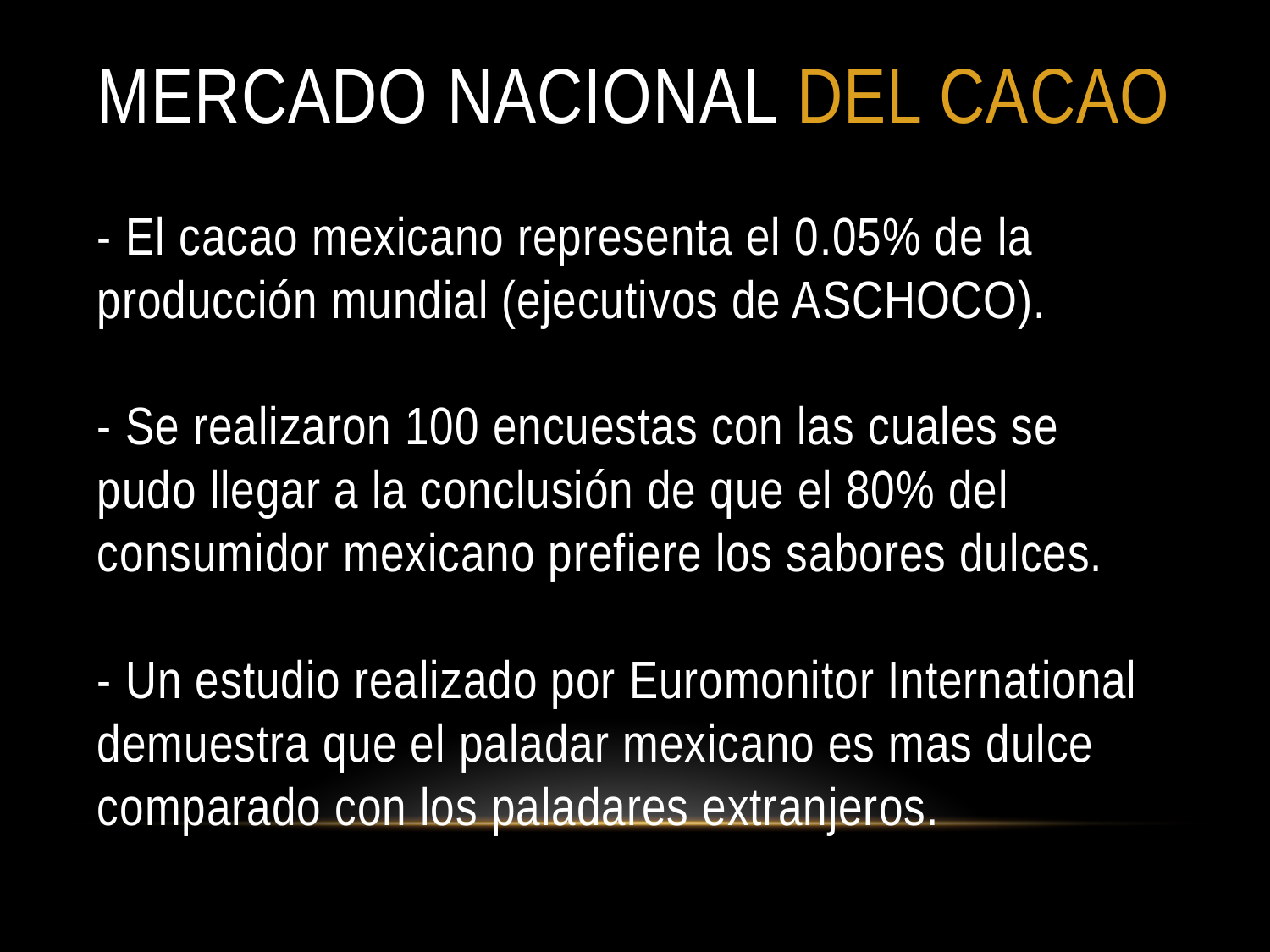

# MERCADO NACIONAL DEL CACAO - El cacao mexicano representa el 0.05% de la producción mundial (ejecutivos de ASCHOCO). - Se realizaron 100 encuestas con las cuales se pudo llegar a la conclusión de que el 80% del consumidor mexicano prefiere los sabores dulces. - Un estudio realizado por Euromonitor International demuestra que el paladar mexicano es mas dulce comparado con los paladares extranjeros.